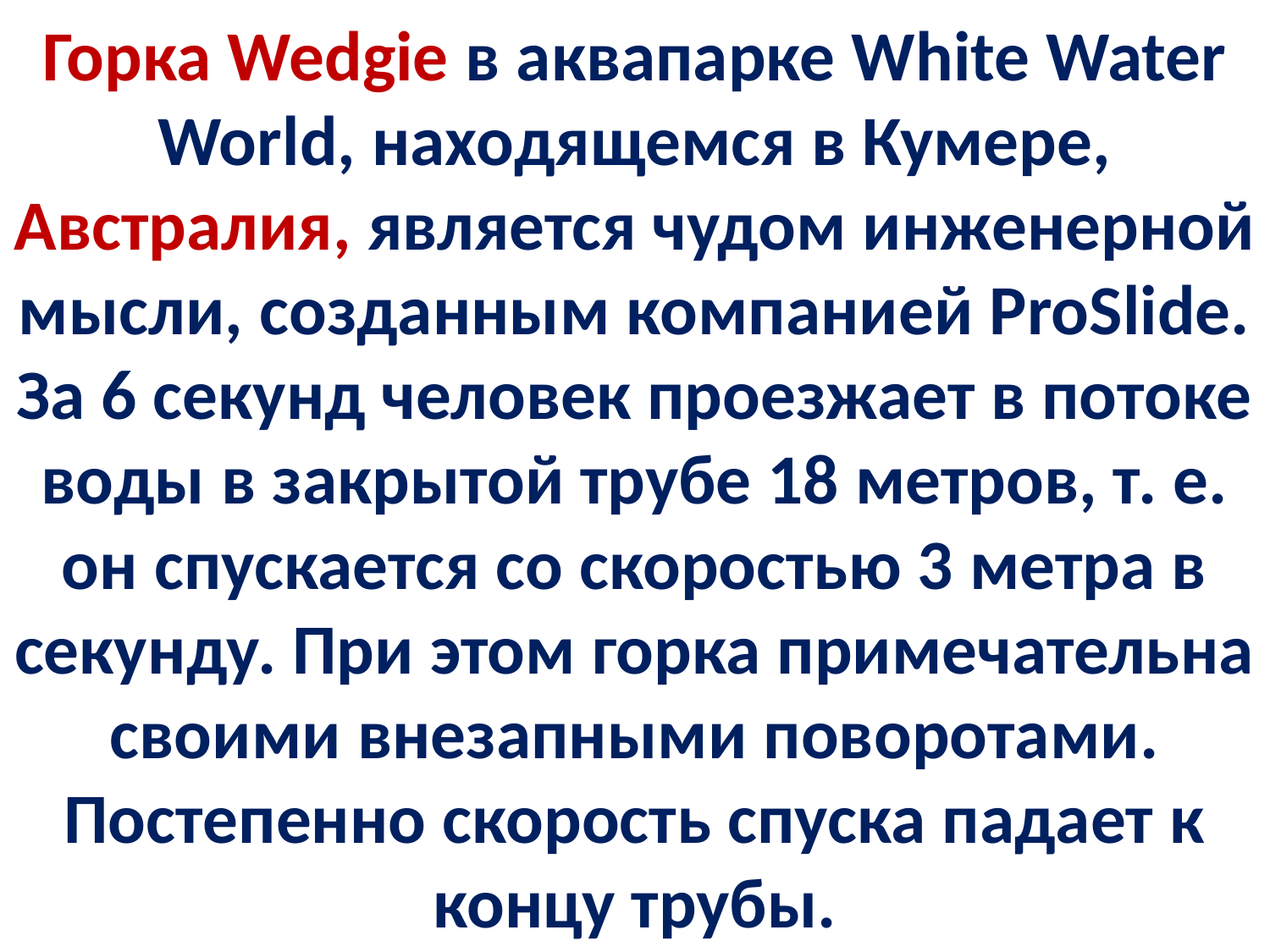

# Горка Wedgie в аквапарке White Water World, находящемся в Кумере, Австралия, является чудом инженерной мысли, созданным компанией ProSlide. За 6 секунд человек проезжает в потоке воды в закрытой трубе 18 метров, т. е. он спускается со скоростью 3 метра в секунду. При этом горка примечательна своими внезапными поворотами. Постепенно скорость спуска падает к концу трубы.